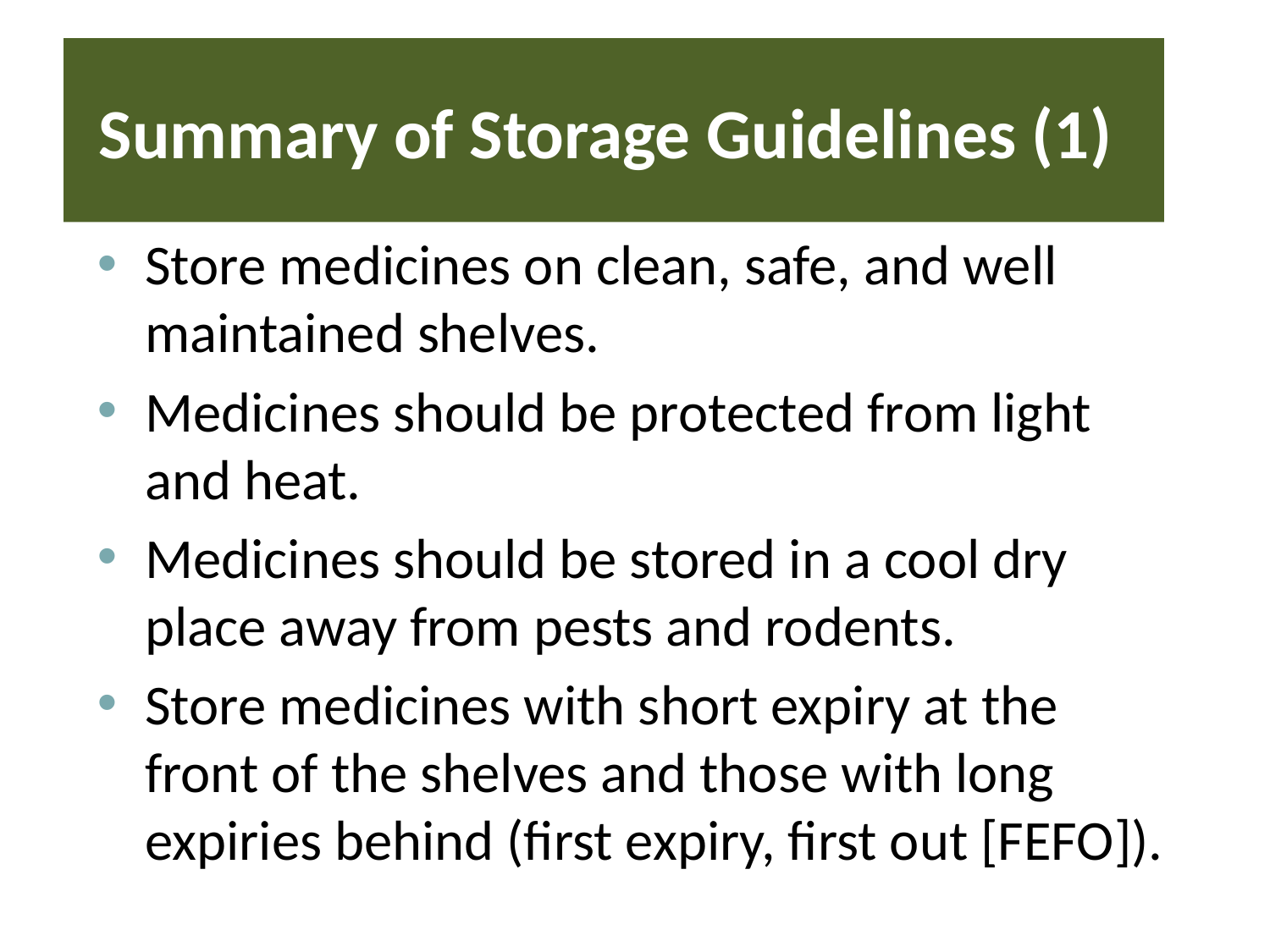

# Summary of Storage Guidelines (1)
Store medicines on clean, safe, and well maintained shelves.
Medicines should be protected from light and heat.
Medicines should be stored in a cool dry place away from pests and rodents.
Store medicines with short expiry at the front of the shelves and those with long expiries behind (first expiry, first out [FEFO]).